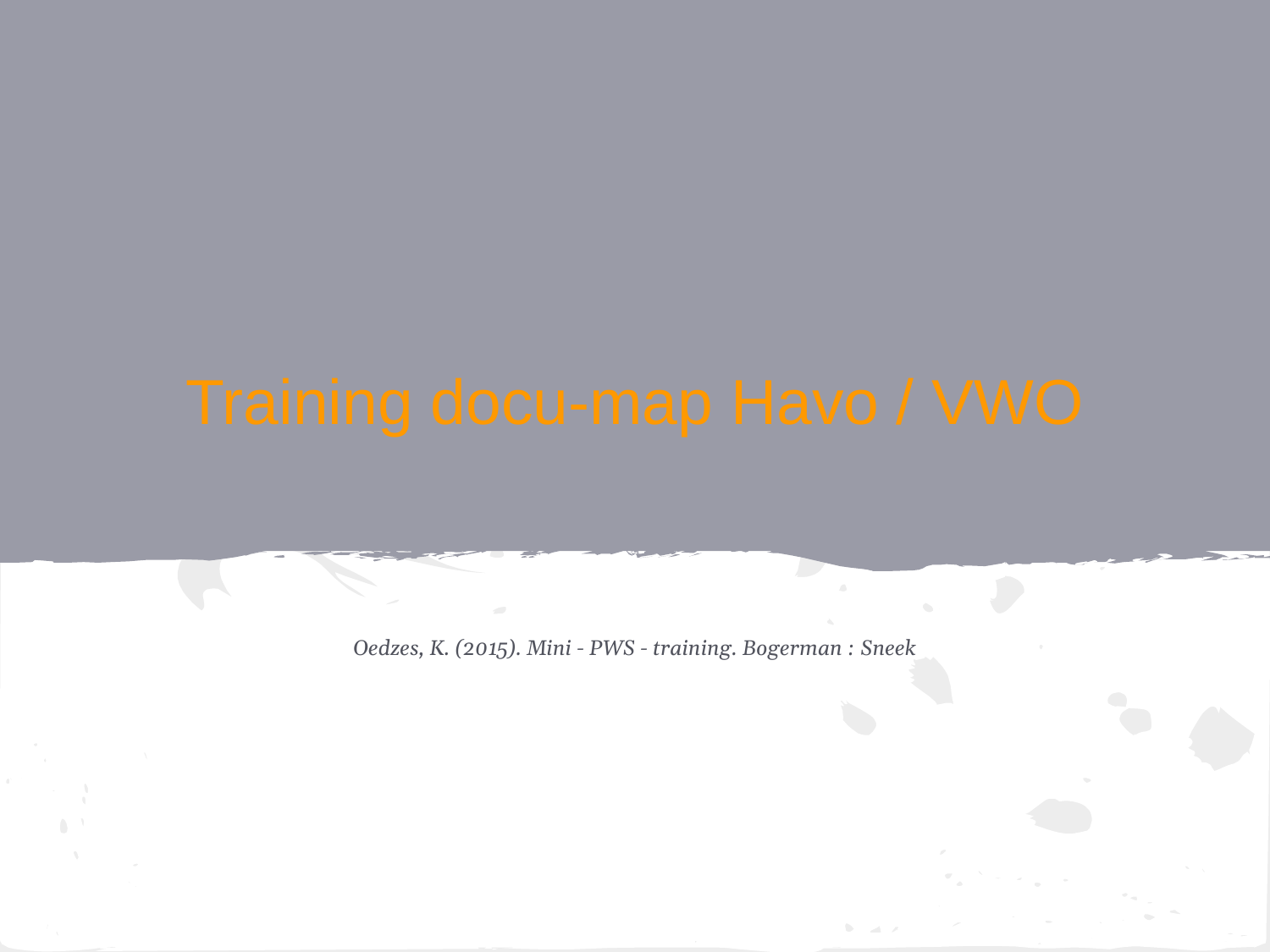

# Training docu-map Havo / VWO

Oedzes, K. (2015). Mini - PWS - training. Bogerman : Sneek